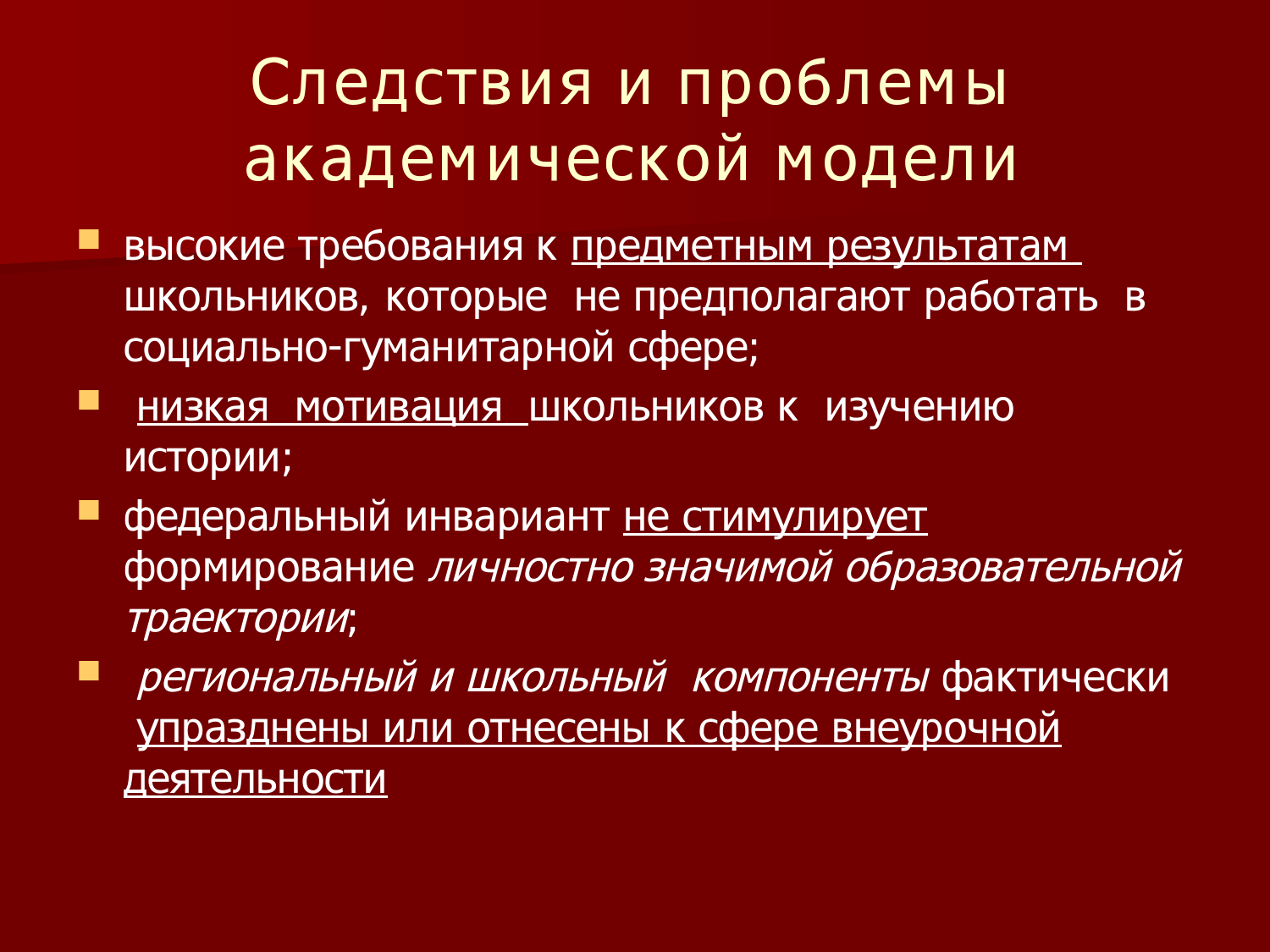

# Следствия и проблемы академической модели
высокие требования к предметным результатам  школьников, которые  не предполагают работать  в социально-гуманитарной сфере;
 низкая  мотивация  школьников к  изучению истории;
федеральный инвариант не стимулирует формирование личностно значимой образовательной траектории;
 региональный и школьный  компоненты фактически   упразднены или отнесены к сфере внеурочной деятельности